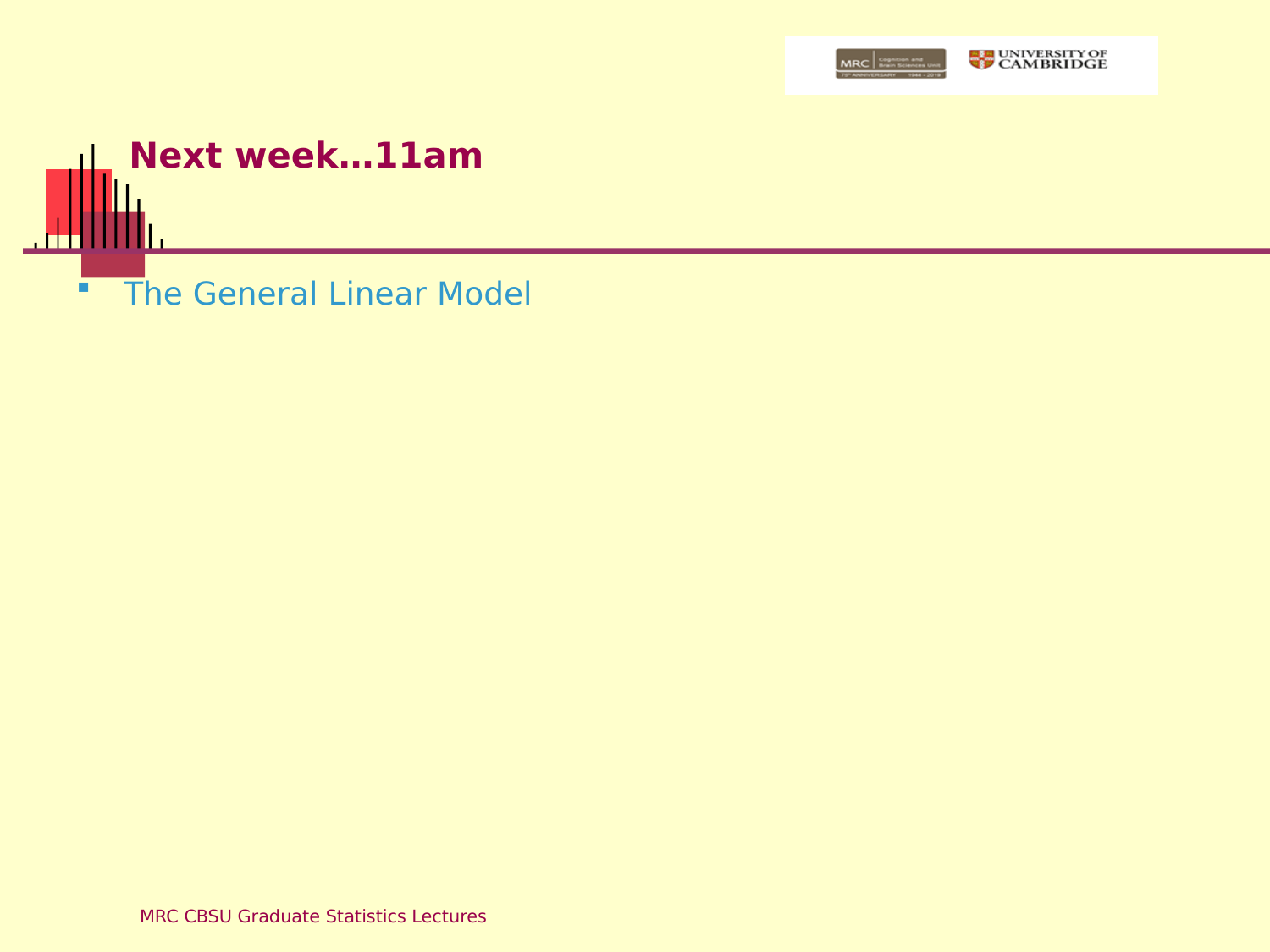

# Next week…11am

The General Linear Model
MRC CBSU Graduate Statistics Lectures